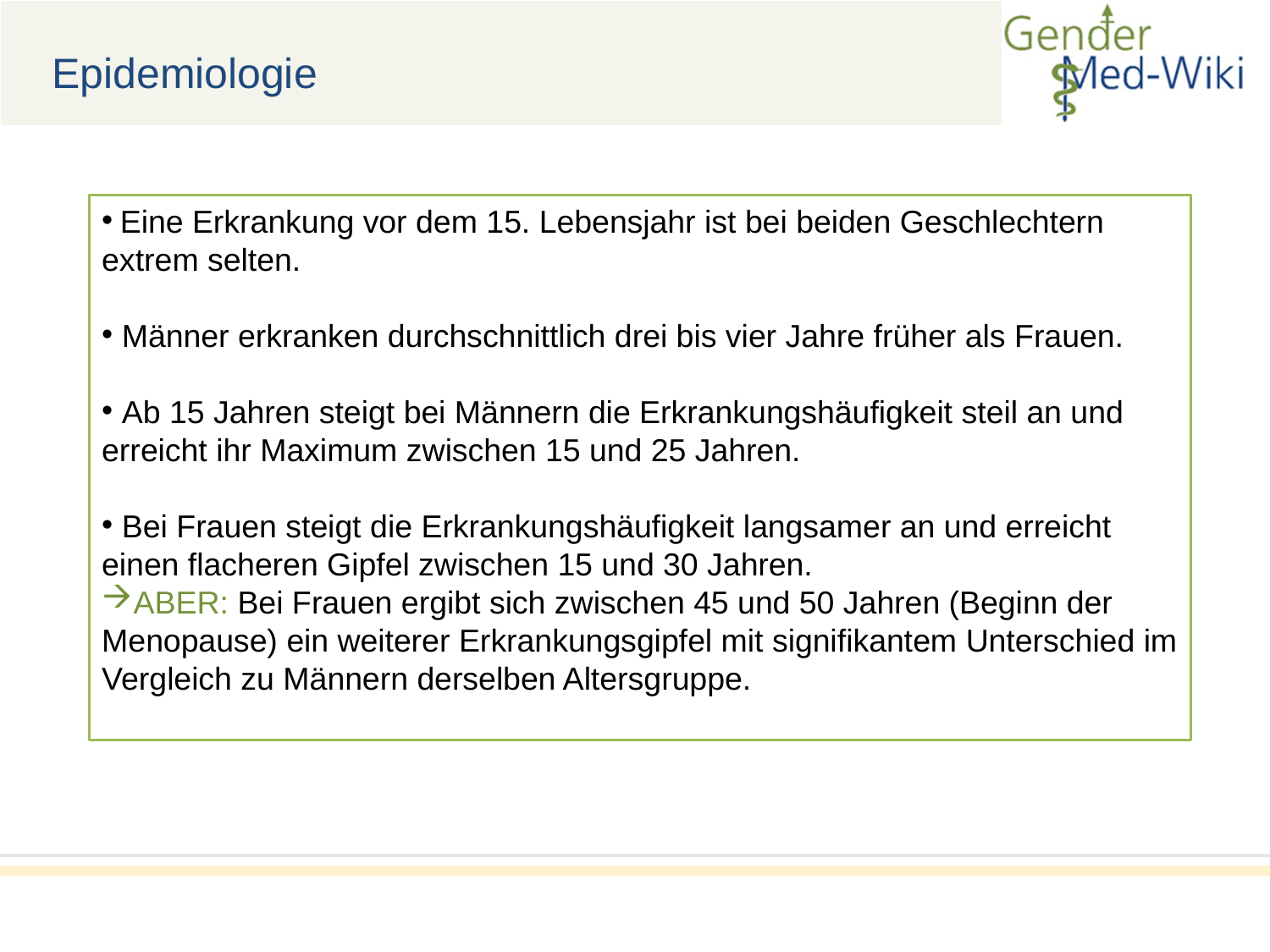

Epidemiologie
 Eine Erkrankung vor dem 15. Lebensjahr ist bei beiden Geschlechtern extrem selten.

 Männer erkranken durchschnittlich drei bis vier Jahre früher als Frauen.

 Ab 15 Jahren steigt bei Männern die Erkrankungshäufigkeit steil an und erreicht ihr Maximum zwischen 15 und 25 Jahren.

 Bei Frauen steigt die Erkrankungshäufigkeit langsamer an und erreicht einen flacheren Gipfel zwischen 15 und 30 Jahren.
ABER: Bei Frauen ergibt sich zwischen 45 und 50 Jahren (Beginn der Menopause) ein weiterer Erkrankungsgipfel mit signifikantem Unterschied im Vergleich zu Männern derselben Altersgruppe.